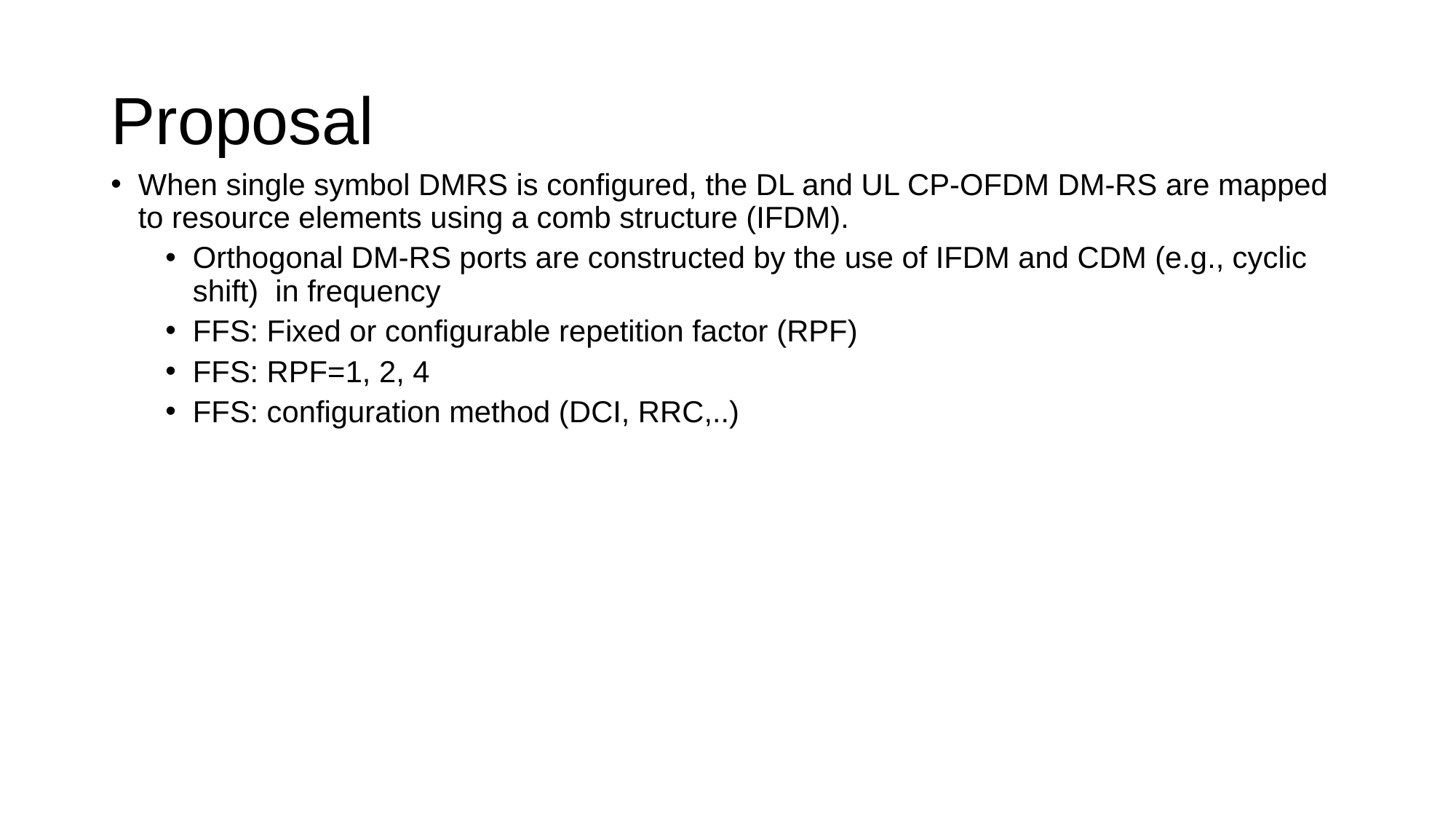

# Proposal
When single symbol DMRS is configured, the DL and UL CP-OFDM DM-RS are mapped to resource elements using a comb structure (IFDM).
Orthogonal DM-RS ports are constructed by the use of IFDM and CDM (e.g., cyclic shift)  in frequency
FFS: Fixed or configurable repetition factor (RPF)
FFS: RPF=1, 2, 4
FFS: configuration method (DCI, RRC,..)